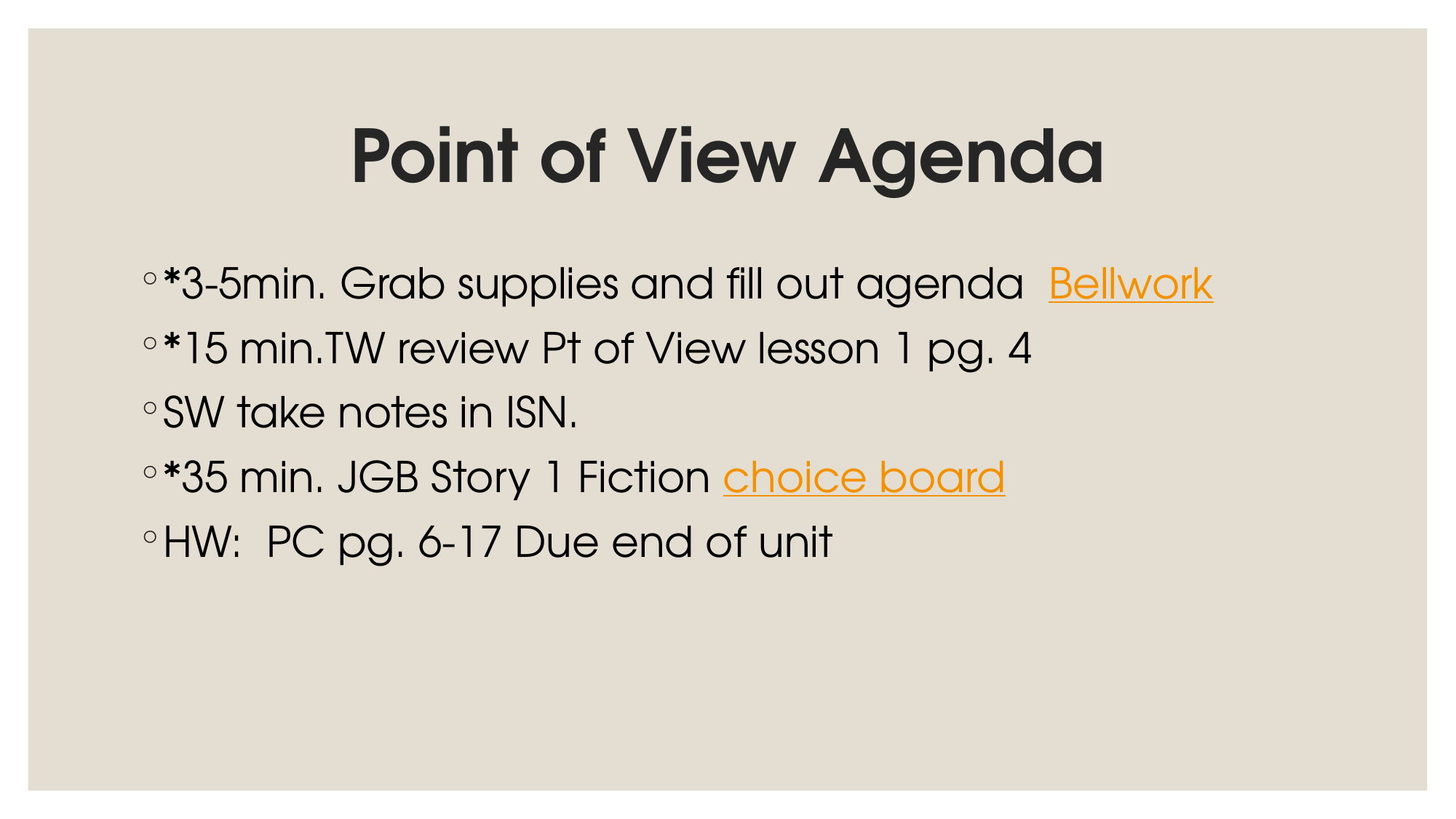

# Point of View Agenda
*3-5min. Grab supplies and fill out agenda  Bellwork
*15 min.TW review Pt of View lesson 1 pg. 4
SW take notes in ISN.
*35 min. JGB Story 1 Fiction choice board
HW:  PC pg. 6-17 Due end of unit